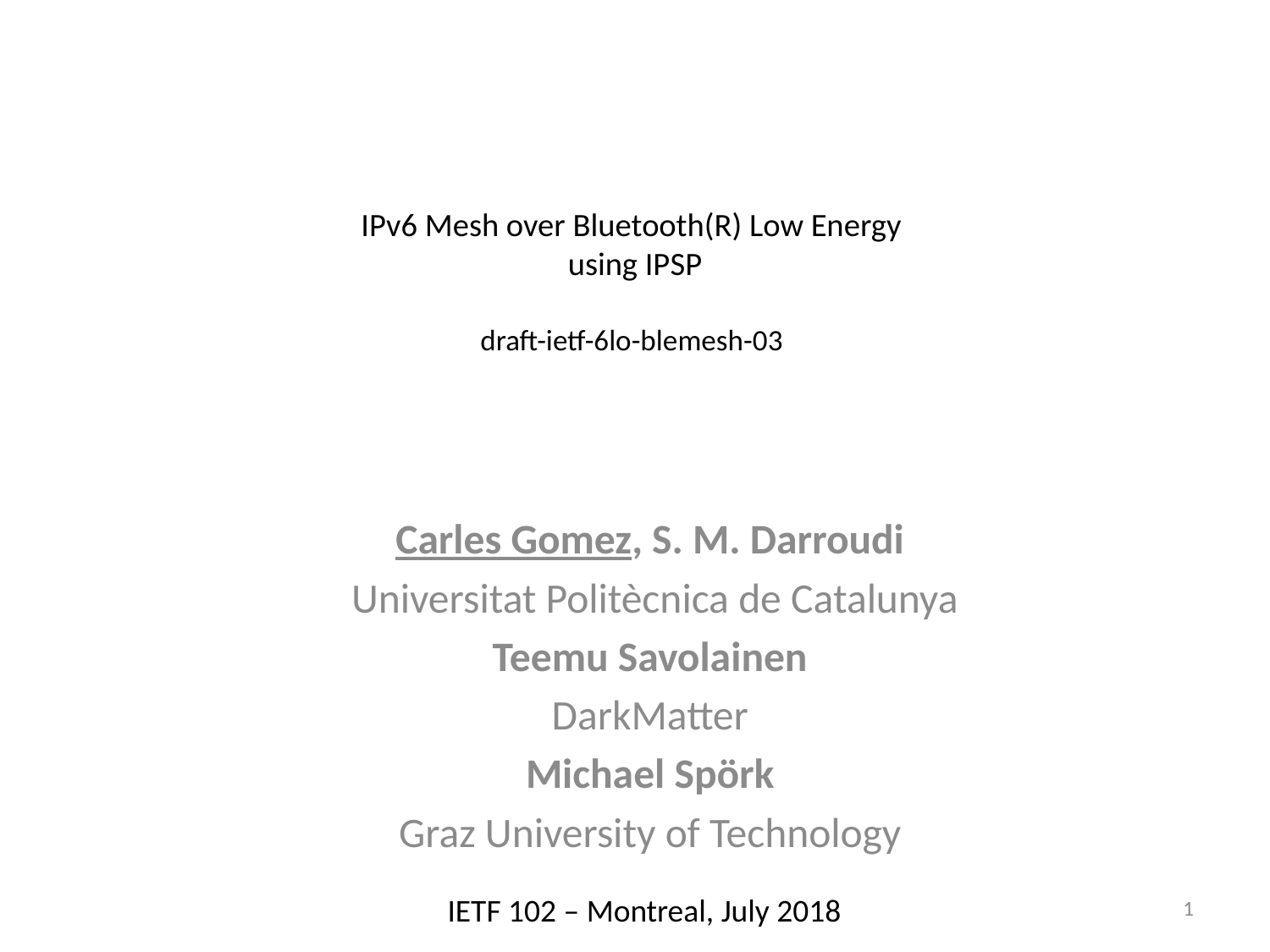

# IPv6 Mesh over Bluetooth(R) Low Energy using IPSP draft-ietf-6lo-blemesh-03
Carles Gomez, S. M. Darroudi
 Universitat Politècnica de Catalunya
Teemu Savolainen
DarkMatter
Michael Spörk
Graz University of Technology

1
IETF 102 – Montreal, July 2018